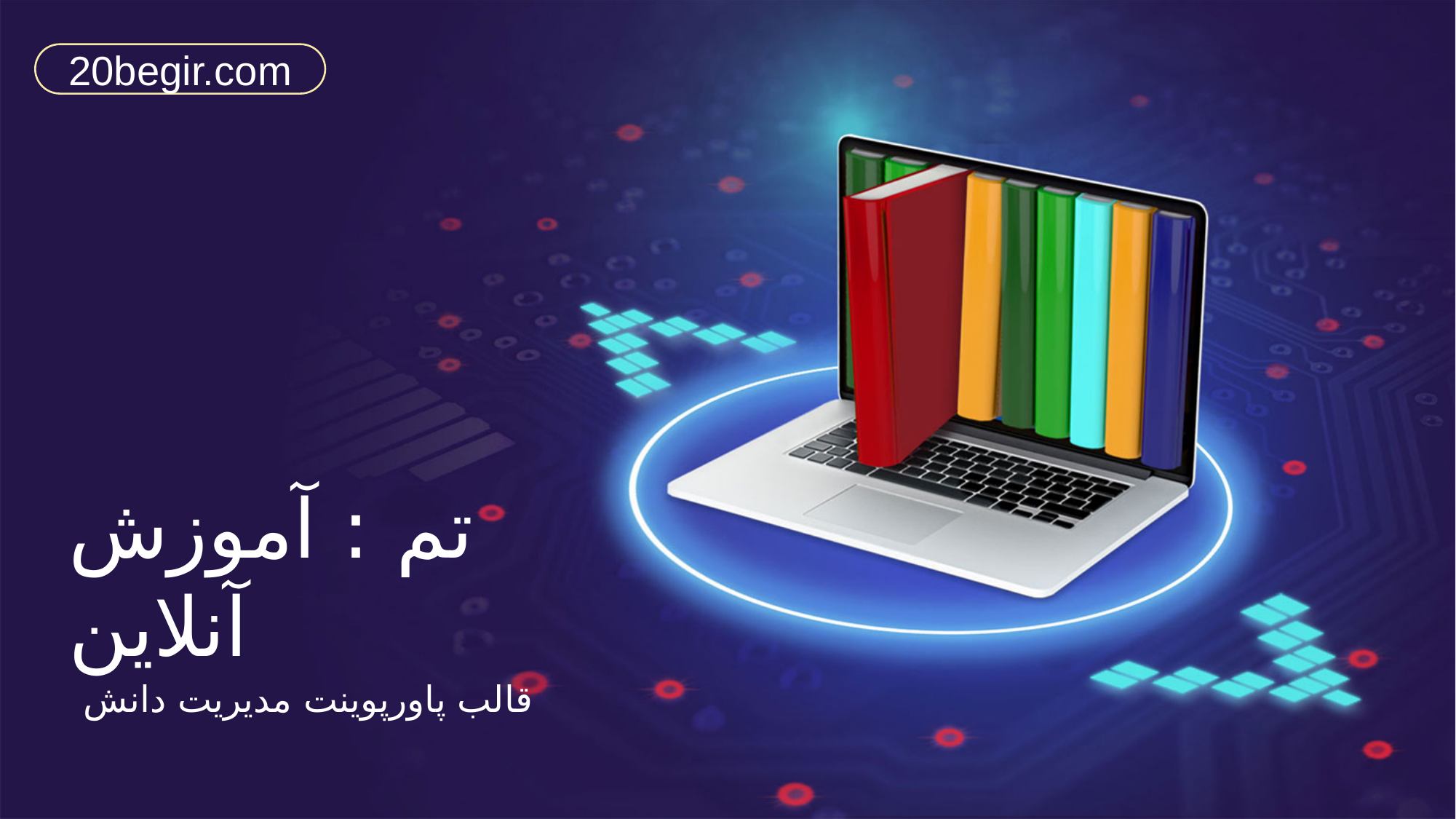

20begir.com
تم : آموزش آنلاین
قالب پاورپوینت مدیریت دانش